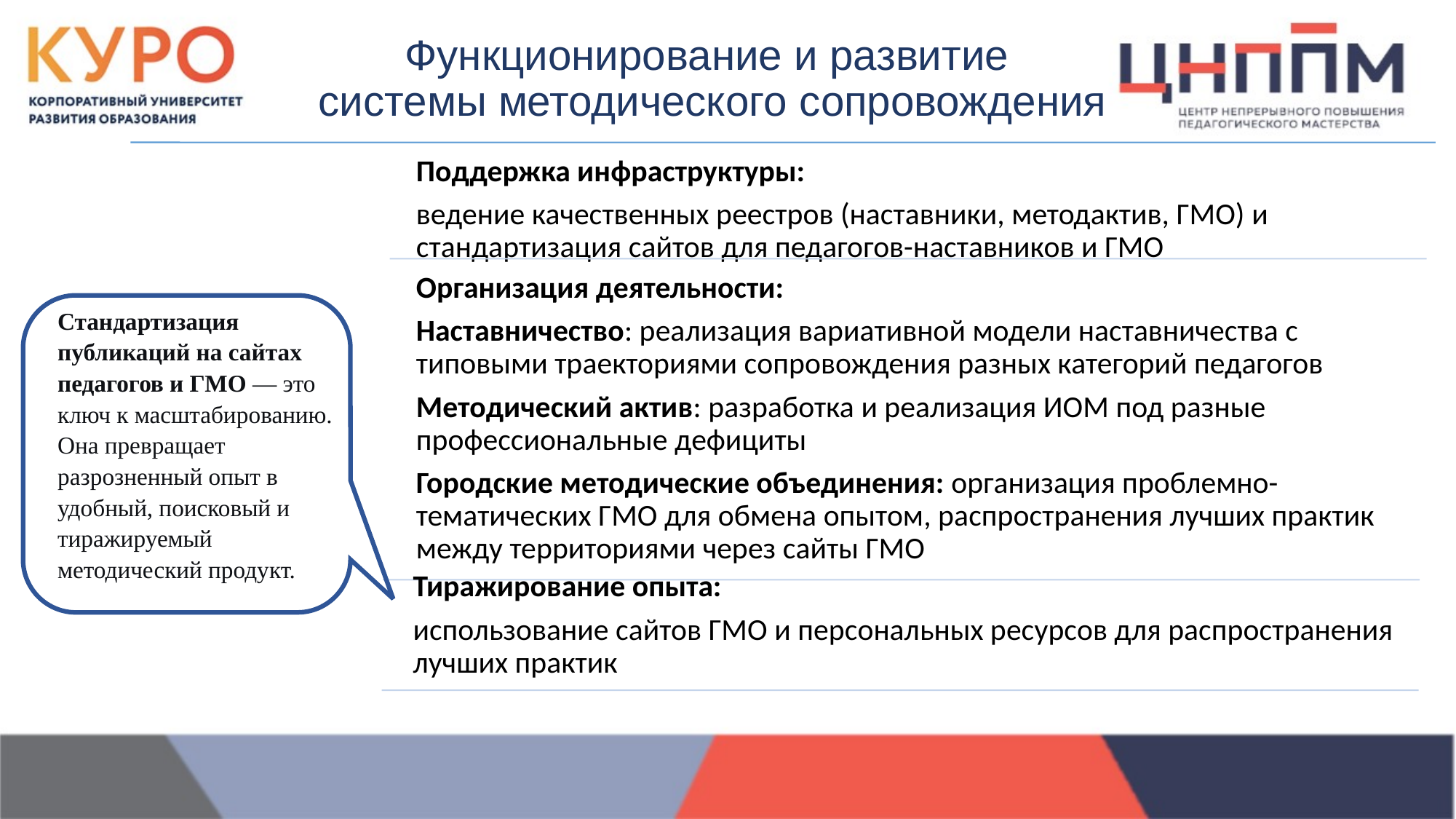

Функционирование и развитие
системы методического сопровождения

Поддержка инфраструктуры:
ведение качественных реестров (наставники, методактив, ГМО) и стандартизация сайтов для педагогов-наставников и ГМО
Организация деятельности:
Наставничество: реализация вариативной модели наставничества с типовыми траекториями сопровождения разных категорий педагогов
Методический актив: разработка и реализация ИОМ под разные профессиональные дефициты
Городские методические объединения: организация проблемно-тематических ГМО для обмена опытом, распространения лучших практик между территориями через сайты ГМО
Тиражирование опыта:
использование сайтов ГМО и персональных ресурсов для распространения лучших практик

Стандартизация публикаций на сайтах педагогов и ГМО — это ключ к масштабированию. Она превращает разрозненный опыт в удобный, поисковый и тиражируемый методический продукт.